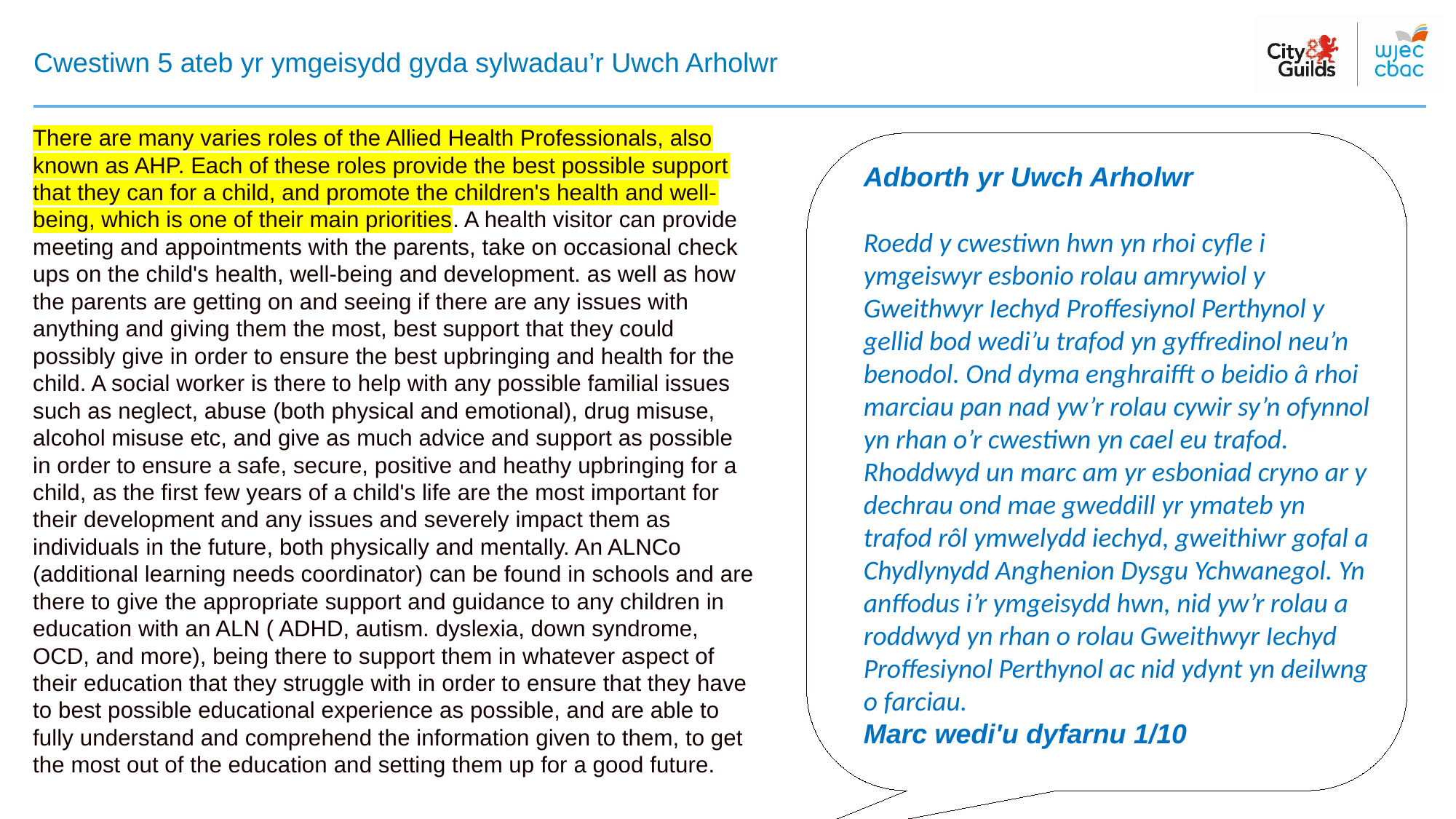

# Cwestiwn 5 ateb yr ymgeisydd gyda sylwadau’r Uwch Arholwr
There are many varies roles of the Allied Health Professionals, also known as AHP. Each of these roles provide the best possible support that they can for a child, and promote the children's health and well-being, which is one of their main priorities. A health visitor can provide meeting and appointments with the parents, take on occasional check ups on the child's health, well-being and development. as well as how the parents are getting on and seeing if there are any issues with anything and giving them the most, best support that they could possibly give in order to ensure the best upbringing and health for the child. A social worker is there to help with any possible familial issues such as neglect, abuse (both physical and emotional), drug misuse, alcohol misuse etc, and give as much advice and support as possible in order to ensure a safe, secure, positive and heathy upbringing for a child, as the first few years of a child's life are the most important for their development and any issues and severely impact them as individuals in the future, both physically and mentally. An ALNCo (additional learning needs coordinator) can be found in schools and are there to give the appropriate support and guidance to any children in education with an ALN ( ADHD, autism. dyslexia, down syndrome, OCD, and more), being there to support them in whatever aspect of their education that they struggle with in order to ensure that they have to best possible educational experience as possible, and are able to fully understand and comprehend the information given to them, to get the most out of the education and setting them up for a good future.

Adborth yr Uwch Arholwr
​
Roedd y cwestiwn hwn yn rhoi cyfle i ymgeiswyr esbonio rolau amrywiol y Gweithwyr Iechyd Proffesiynol Perthynol y gellid bod wedi’u trafod yn gyffredinol neu’n benodol. Ond dyma enghraifft o beidio â rhoi marciau pan nad yw’r rolau cywir sy’n ofynnol yn rhan o’r cwestiwn yn cael eu trafod. Rhoddwyd un marc am yr esboniad cryno ar y dechrau ond mae gweddill yr ymateb yn trafod rôl ymwelydd iechyd, gweithiwr gofal a Chydlynydd Anghenion Dysgu Ychwanegol. Yn anffodus i’r ymgeisydd hwn, nid yw’r rolau a roddwyd yn rhan o rolau Gweithwyr Iechyd Proffesiynol Perthynol ac nid ydynt yn deilwng o farciau.
Marc wedi'u dyfarnu 1/10